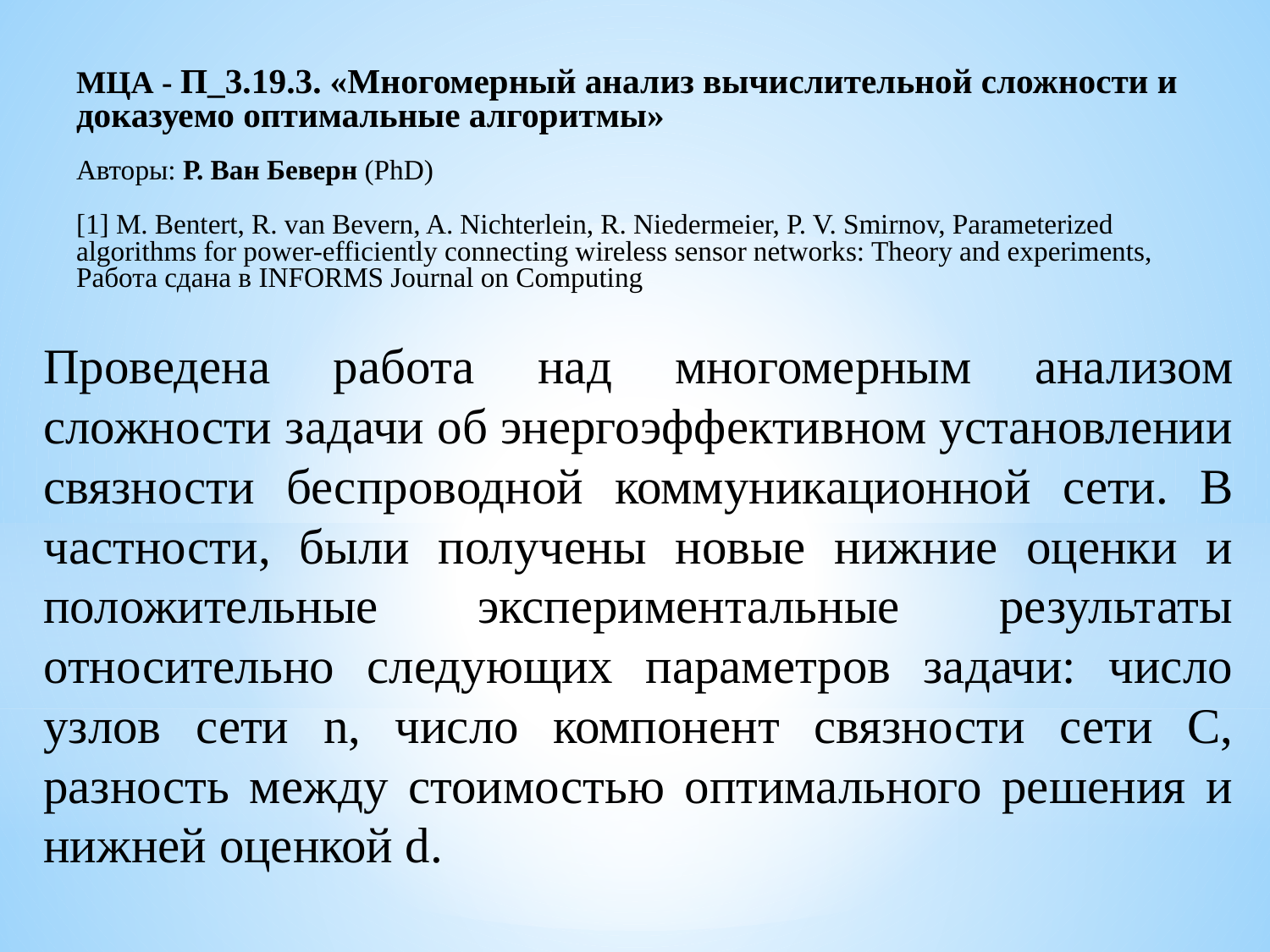

МЦА - П_3.19.3. «Многомерный анализ вычислительной сложности и доказуемо оптимальные алгоритмы»
Авторы: Р. Ван Беверн (PhD)

[1] M. Bentert, R. van Bevern, A. Nichterlein, R. Niedermeier, P. V. Smirnov, Parameterized algorithms for power-efficiently connecting wireless sensor networks: Theory and experiments, Работа сдана в INFORMS Journal on Computing
Проведена работа над многомерным анализом сложности задачи об энергоэффективном установлении связности беспроводной коммуникационной сети. В частности, были получены новые нижние оценки и положительные экспериментальные результаты относительно следующих параметров задачи: число узлов сети n, число компонент связности сети C, разность между стоимостью оптимального решения и нижней оценкой d.